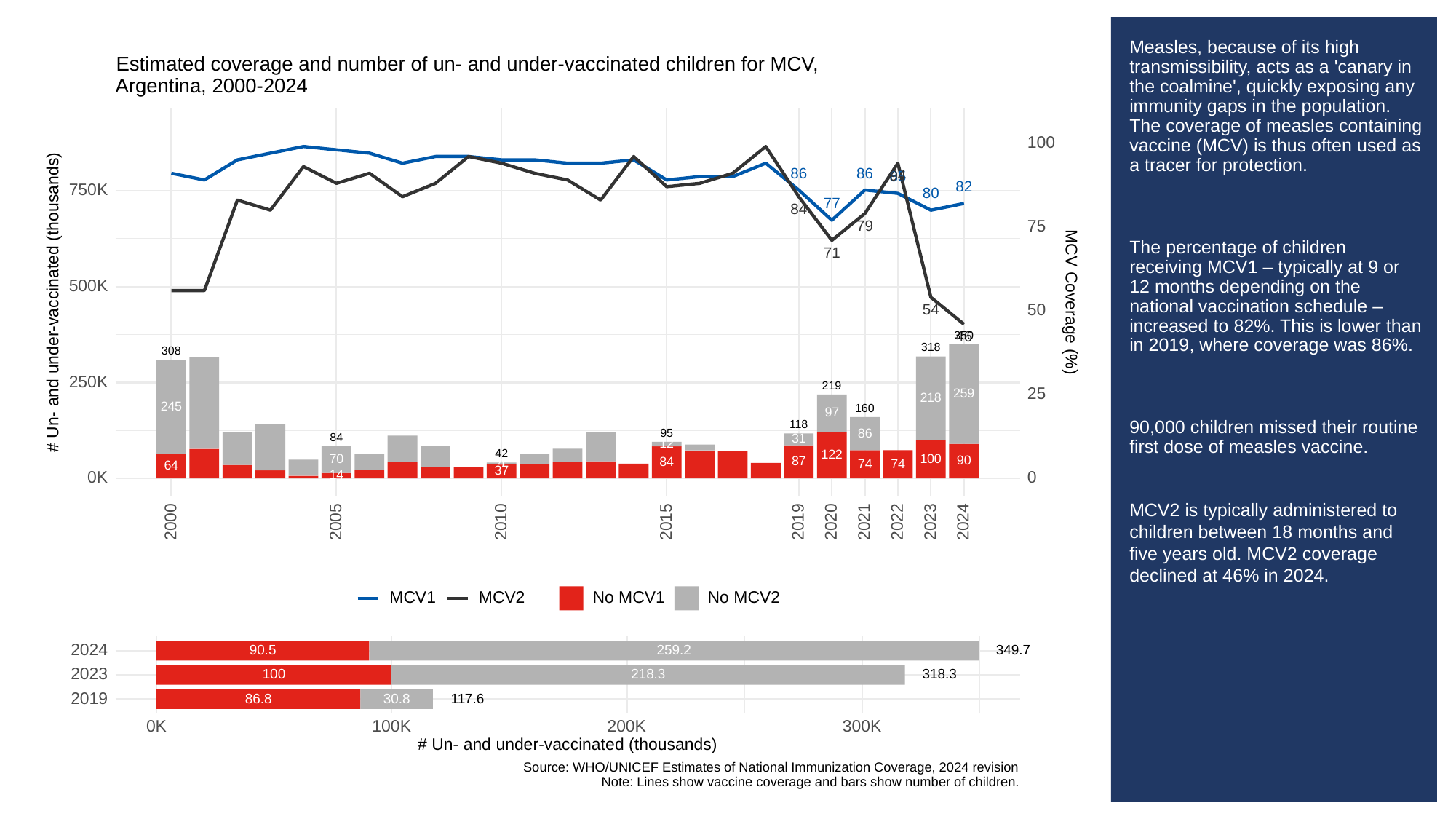

# Measles, because of its high transmissibility, acts as a 'canary in the coalmine', quickly exposing any immunity gaps in the population. The coverage of measles containing vaccine (MCV) is thus often used as a tracer for protection.

The percentage of children receiving MCV1 – typically at 9 or 12 months depending on the national vaccination schedule – increased to 82%. This is lower than in 2019, where coverage was 86%.

90,000 children missed their routine first dose of measles vaccine.

MCV2 is typically administered to children between 18 months and five years old. MCV2 coverage declined at 46% in 2024.

Estimated coverage and number of un- and under-vaccinated children for MCV,
Argentina, 2000-2024

100

86
86
94
85
82
750K
80

77
84
79
75

71
500K

# Un- and under-vaccinated (thousands)
MCV Coverage (%)
50
54
46
350

318

308

250K
219

25
259
218

245
160
97

118

86
95

84
31

12

42

122

100
70
90
87
84
4
74

74

64

37

14
0K
0

2023
2000
2005
2010
2015
2019
2020
2021
2022
2024

MCV1
MCV2
No MCV1
No MCV2

2024
349.7
90.5
259.2

2023
218.3
318.3
100

2019
30.8
86.8
117.6

300K
0K
100K
200K
# Un- and under-vaccinated (thousands)
Source: WHO/UNICEF Estimates of National Immunization Coverage, 2024 revision
Note: Lines show vaccine coverage and bars show number of children.